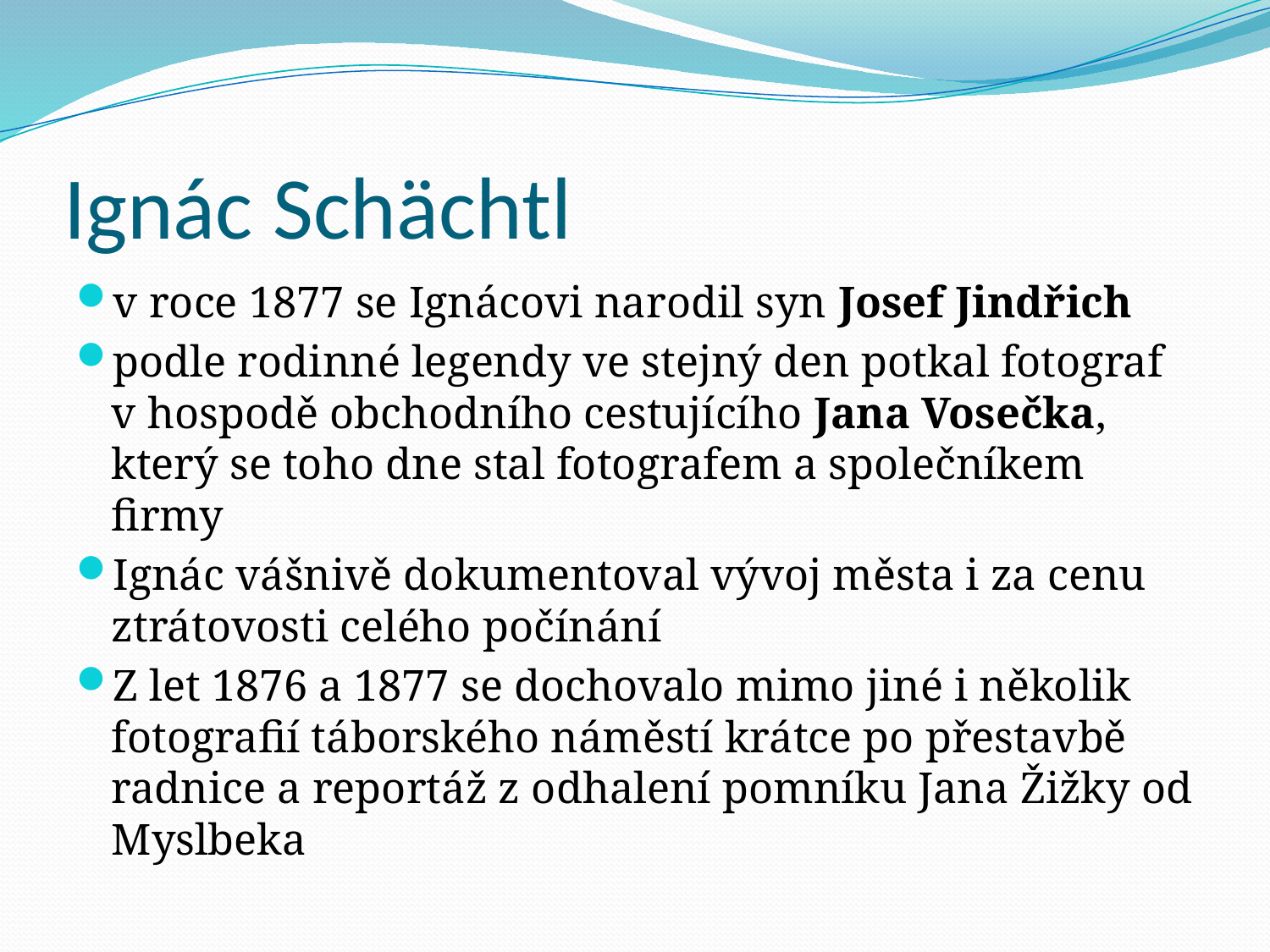

# Ignác Schächtl
v roce 1877 se Ignácovi narodil syn Josef Jindřich
podle rodinné legendy ve stejný den potkal fotograf v hospodě obchodního cestujícího Jana Vosečka, který se toho dne stal fotografem a společníkem firmy
Ignác vášnivě dokumentoval vývoj města i za cenu ztrátovosti celého počínání
Z let 1876 a 1877 se dochovalo mimo jiné i několik fotografií táborského náměstí krátce po přestavbě radnice a reportáž z odhalení pomníku Jana Žižky od Myslbeka